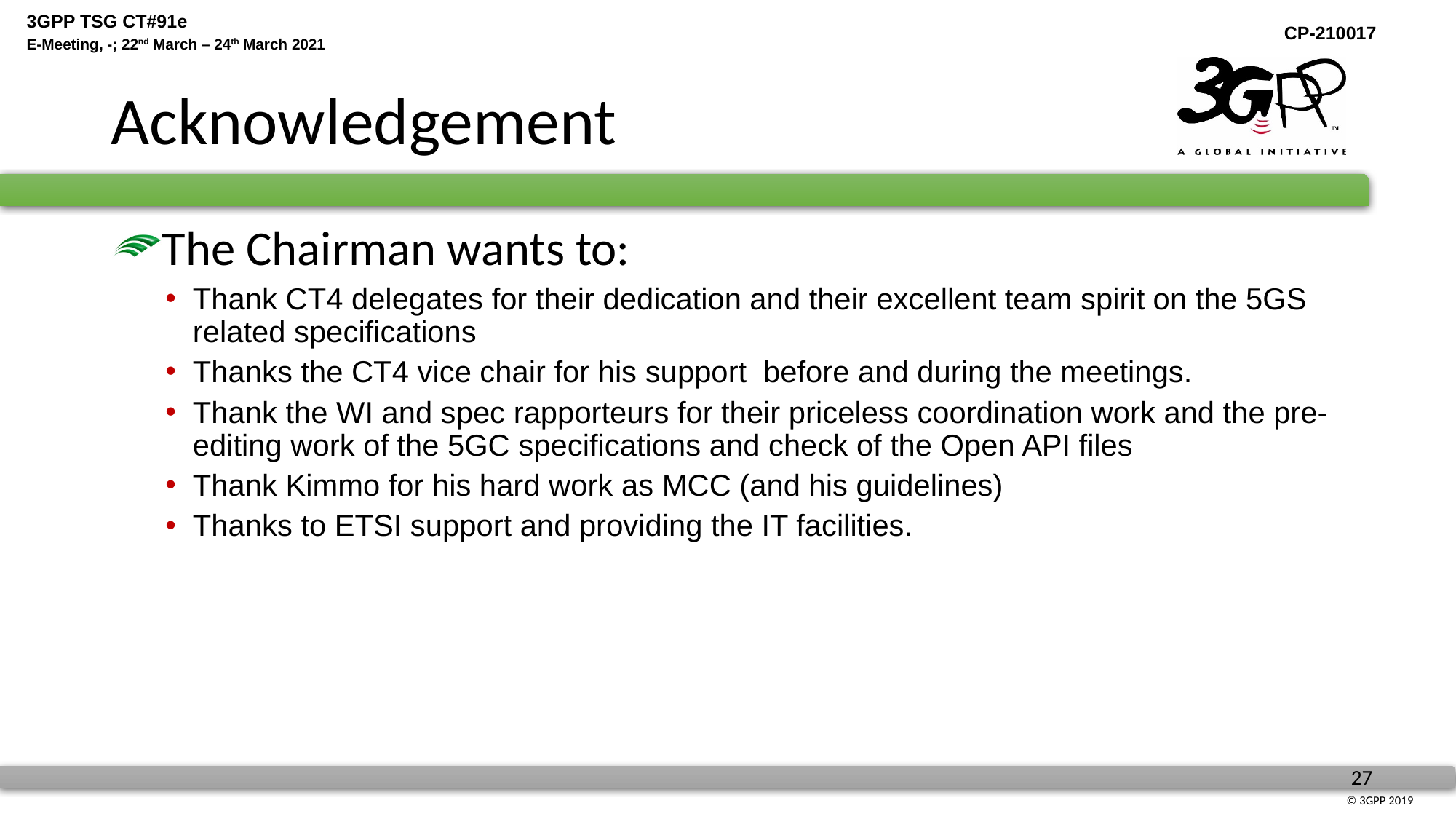

# Acknowledgement
The Chairman wants to:
Thank CT4 delegates for their dedication and their excellent team spirit on the 5GS related specifications
Thanks the CT4 vice chair for his support  before and during the meetings.
Thank the WI and spec rapporteurs for their priceless coordination work and the pre-editing work of the 5GC specifications and check of the Open API files
Thank Kimmo for his hard work as MCC (and his guidelines)
Thanks to ETSI support and providing the IT facilities.